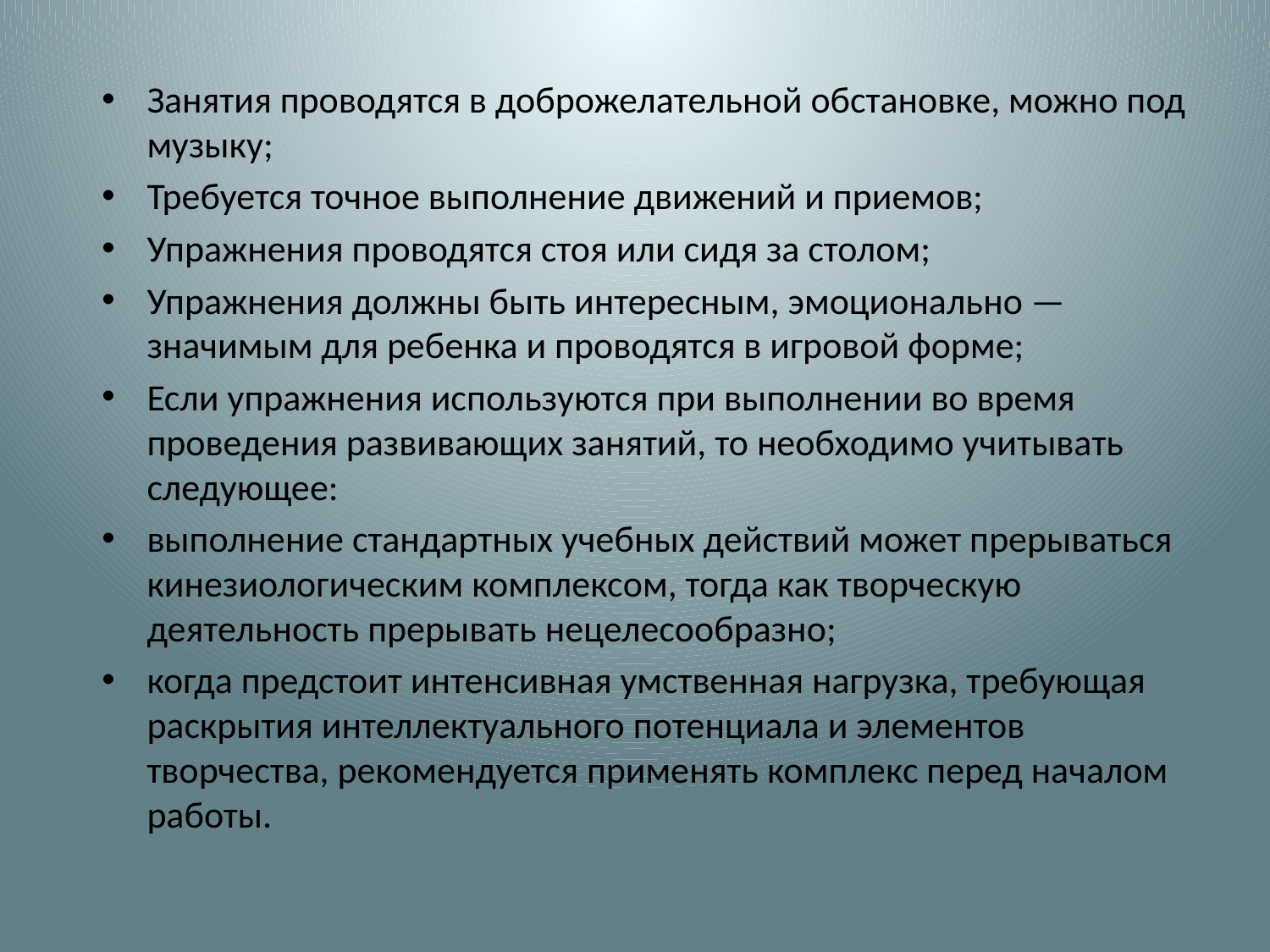

Занятия проводятся в доброжелательной обстановке, можно под музыку;
Требуется точное выполнение движений и приемов;
Упражнения проводятся стоя или сидя за столом;
Упражнения должны быть интересным, эмоционально — значимым для ребенка и проводятся в игровой форме;
Если упражнения используются при выполнении во время проведения развивающих занятий, то необходимо учитывать следующее:
выполнение стандартных учебных действий может прерываться кинезиологическим комплексом, тогда как творческую деятельность прерывать нецелесообразно;
когда предстоит интенсивная умственная нагрузка, требующая раскрытия интеллектуального потенциала и элементов творчества, рекомендуется применять комплекс перед началом работы.